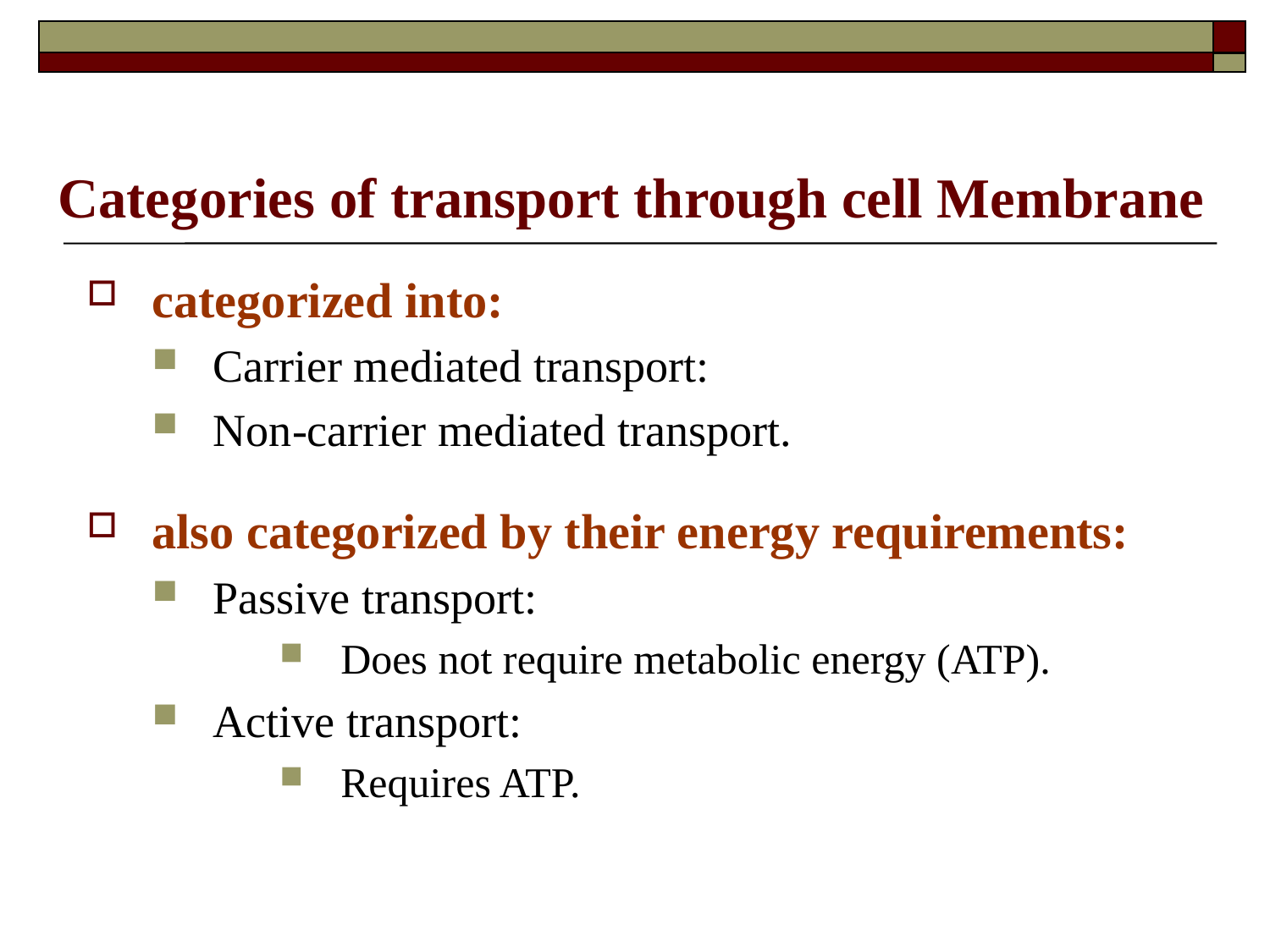

# Categories of transport through cell Membrane
categorized into:
Carrier mediated transport:
Non-carrier mediated transport.

also categorized by their energy requirements:
Passive transport:
Does not require metabolic energy (ATP).
Active transport:
Requires ATP.